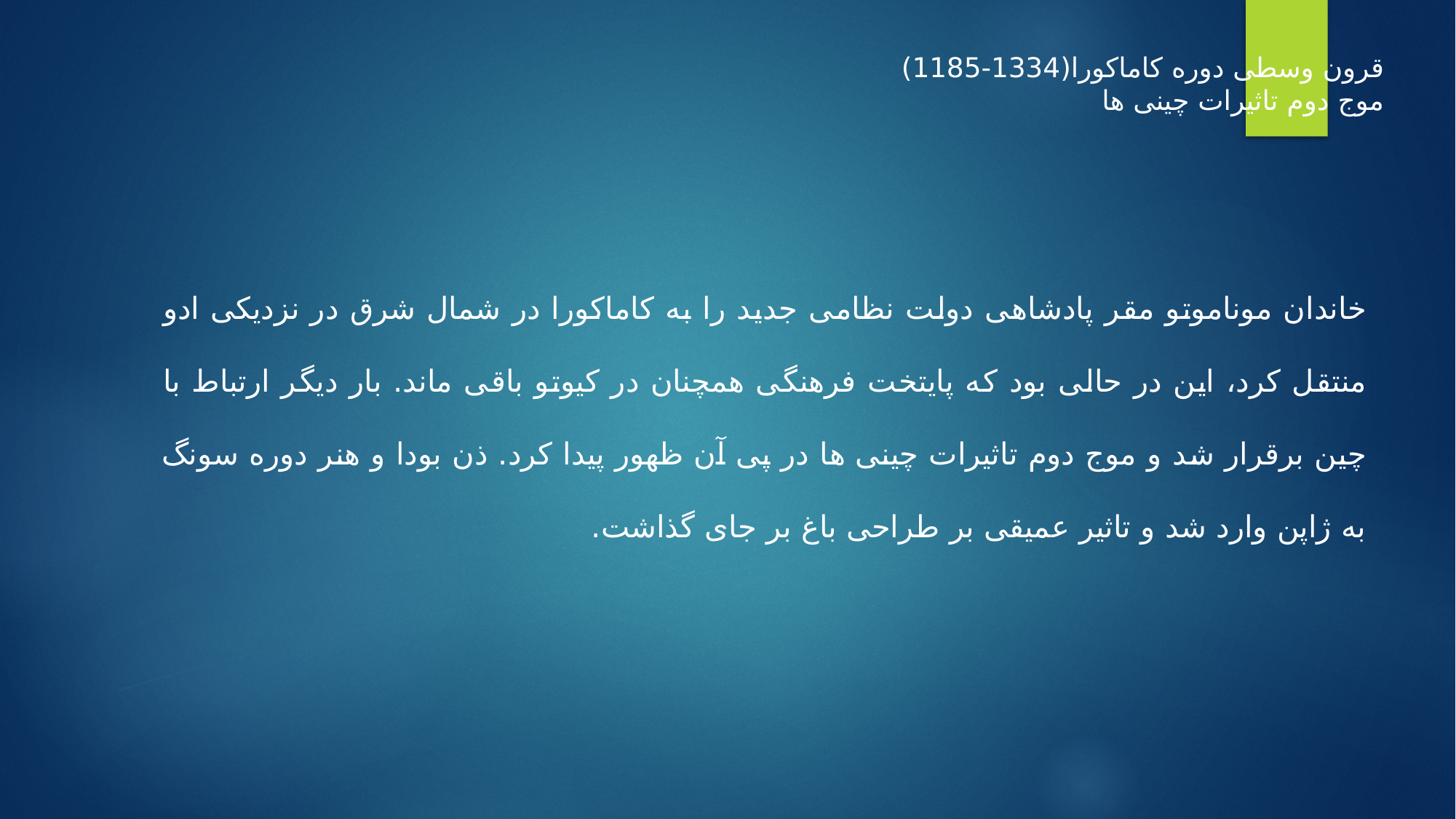

قرون وسطی دوره کاماکورا(1334-1185)
موج دوم تاثیرات چینی ها
خاندان موناموتو مقر پادشاهی دولت نظامی جدید را به کاماکورا در شمال شرق در نزدیکی ادو منتقل کرد، این در حالی بود که پایتخت فرهنگی همچنان در کیوتو باقی ماند. بار دیگر ارتباط با چین برقرار شد و موج دوم تاثیرات چینی ها در پی آن ظهور پیدا کرد. ذن بودا و هنر دوره سونگ به ژاپن وارد شد و تاثیر عمیقی بر طراحی باغ بر جای گذاشت.